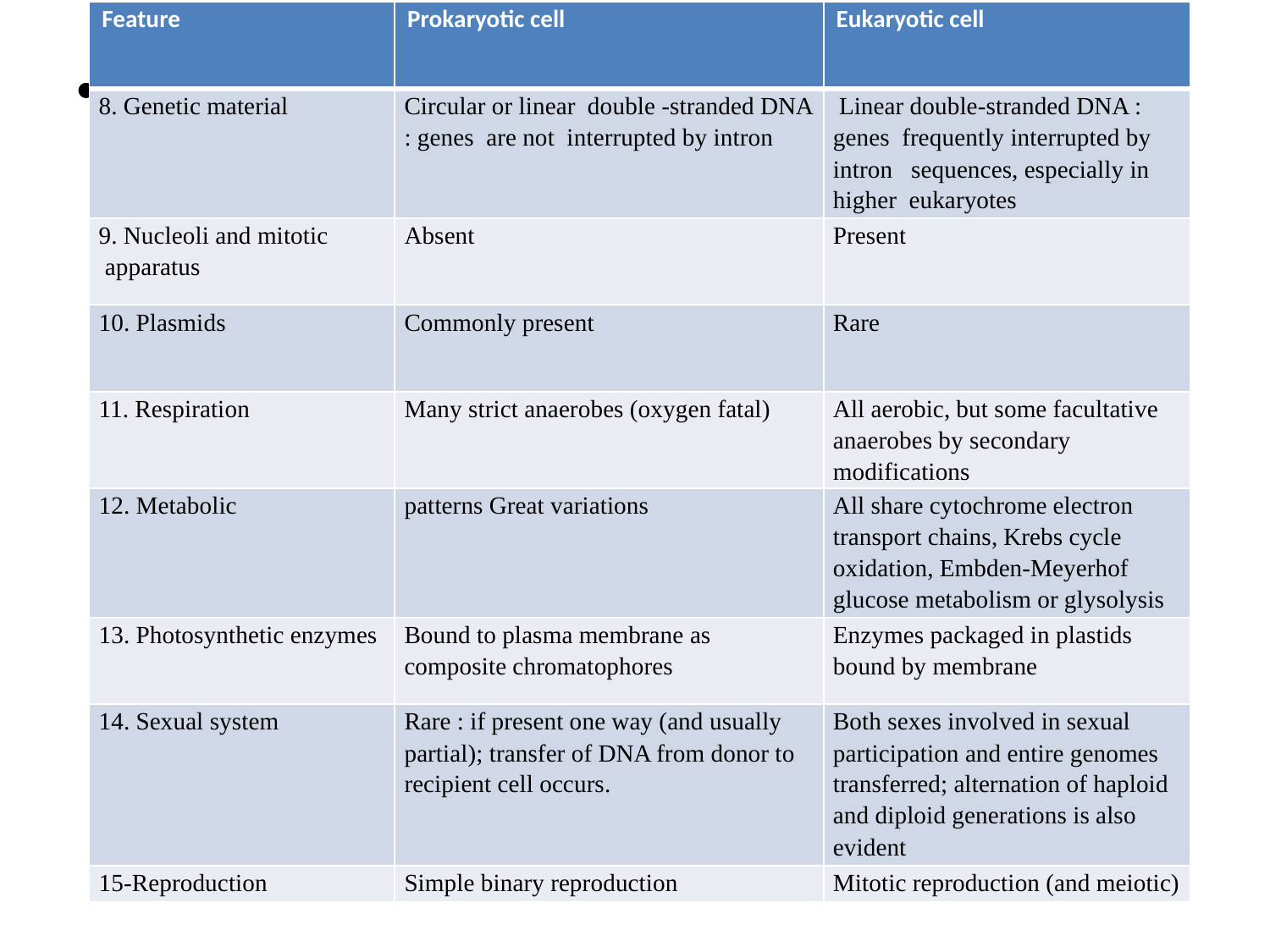

| Feature | Prokaryotic cell | Eukaryotic cell |
| --- | --- | --- |
| 8. Genetic material | Circular or linear double -stranded DNA : genes are not interrupted by intron | Linear double-stranded DNA : genes frequently interrupted by intron sequences, especially in higher eukaryotes |
| 9. Nucleoli and mitotic apparatus | Absent | Present |
| 10. Plasmids | Commonly present | Rare |
| 11. Respiration | Many strict anaerobes (oxygen fatal) | All aerobic, but some facultative anaerobes by secondary modifications |
| 12. Metabolic | patterns Great variations | All share cytochrome electron transport chains, Krebs cycle oxidation, Embden-Meyerhof glucose metabolism or glysolysis |
| 13. Photosynthetic enzymes | Bound to plasma membrane as composite chromatophores | Enzymes packaged in plastids bound by membrane |
| 14. Sexual system | Rare : if present one way (and usually partial); transfer of DNA from donor to recipient cell occurs. | Both sexes involved in sexual participation and entire genomes transferred; alternation of haploid and diploid generations is also evident |
| 15-Reproduction | Simple binary reproduction | Mitotic reproduction (and meiotic) |
#